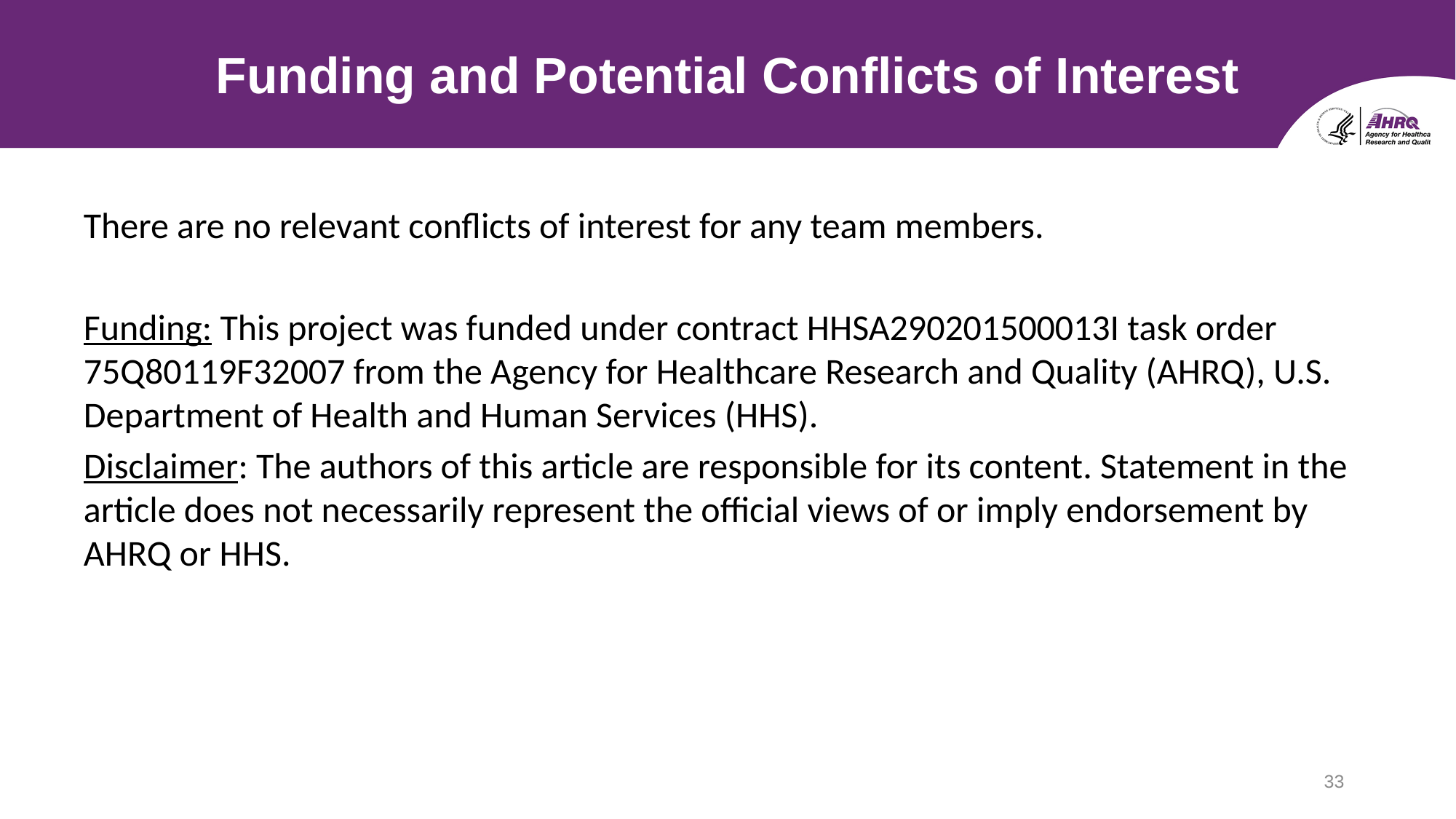

# Funding and Potential Conflicts of Interest
There are no relevant conflicts of interest for any team members.

Funding: This project was funded under contract HHSA290201500013I task order 75Q80119F32007 from the Agency for Healthcare Research and Quality (AHRQ), U.S. Department of Health and Human Services (HHS).
Disclaimer: The authors of this article are responsible for its content. Statement in the article does not necessarily represent the official views of or imply endorsement by AHRQ or HHS.

33